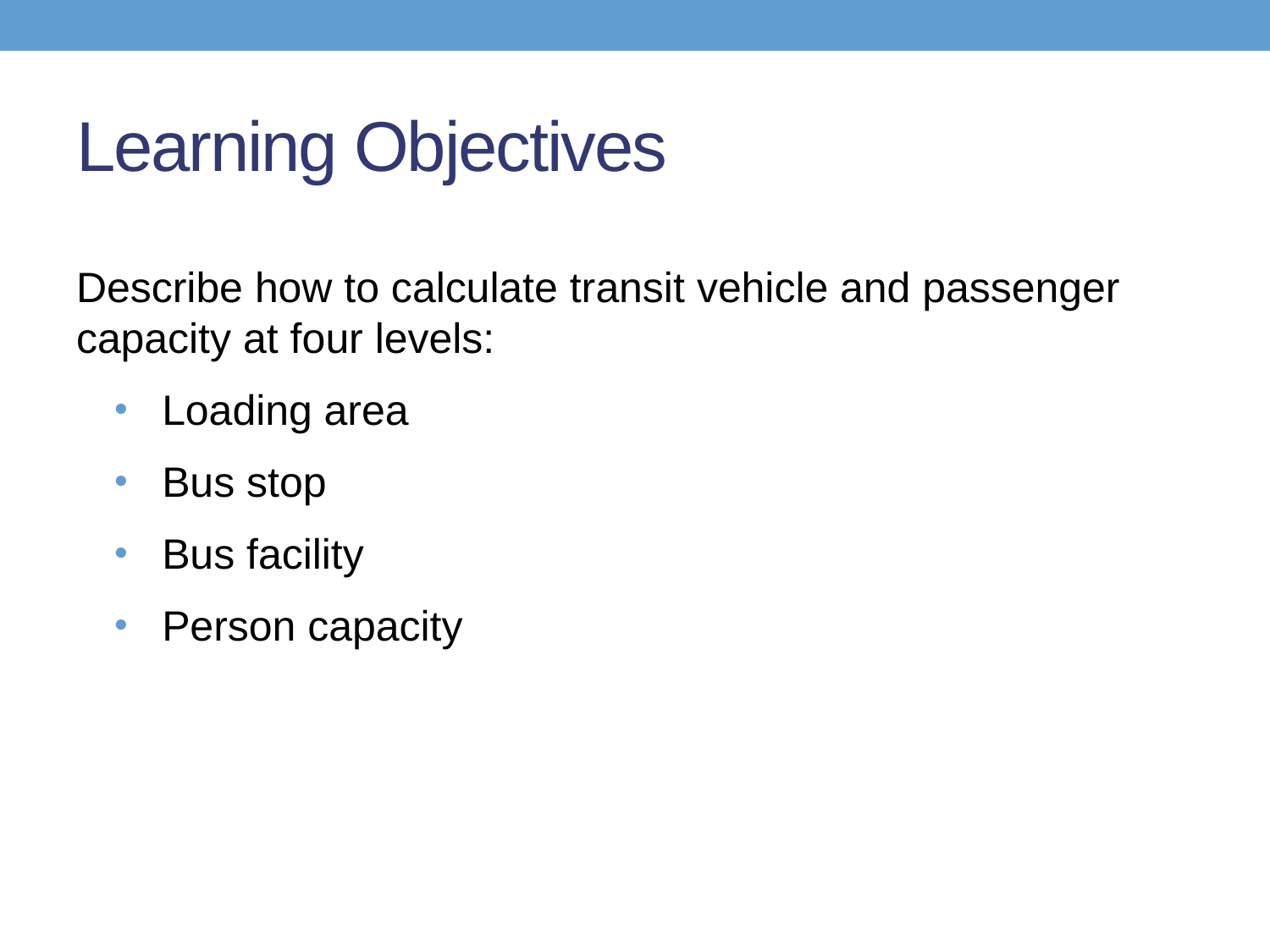

# Learning Objectives
Describe how to calculate transit vehicle and passenger capacity at four levels:
Loading area
Bus stop
Bus facility
Person capacity